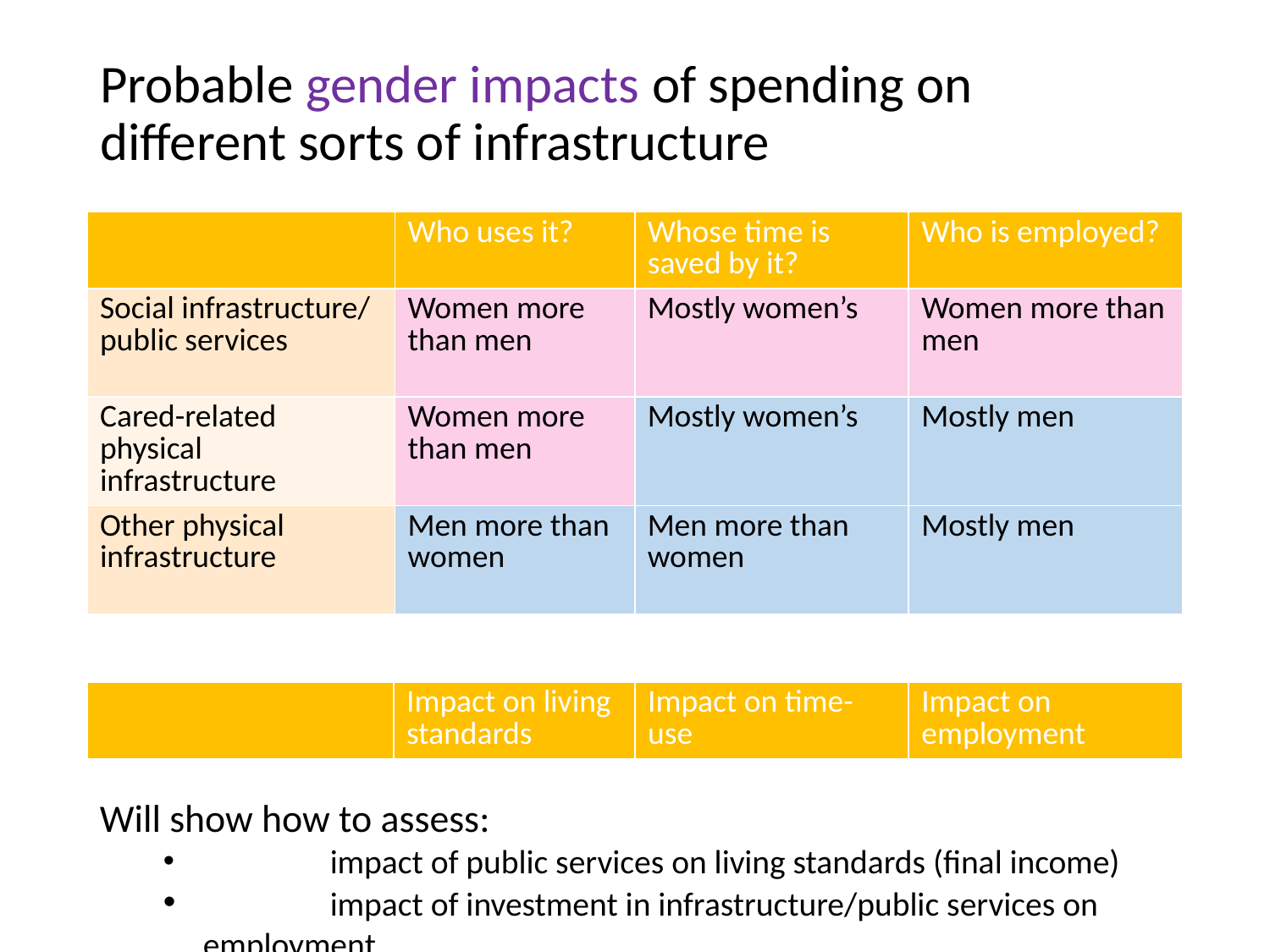

# Probable gender impacts of spending on different sorts of infrastructure
|  | Who uses it? | Whose time is saved by it? | Who is employed? |
| --- | --- | --- | --- |
| Social infrastructure/ public services | Women more than men | Mostly women’s | Women more than men |
| Cared-related physical infrastructure | Women more than men | Mostly women’s | Mostly men |
| Other physical infrastructure | Men more than women | Men more than women | Mostly men |
|  | Impact on living standards | Impact on time-use | Impact on employment |
| --- | --- | --- | --- |
Will show how to assess:
	impact of public services on living standards (final income)
	impact of investment in infrastructure/public services on employment